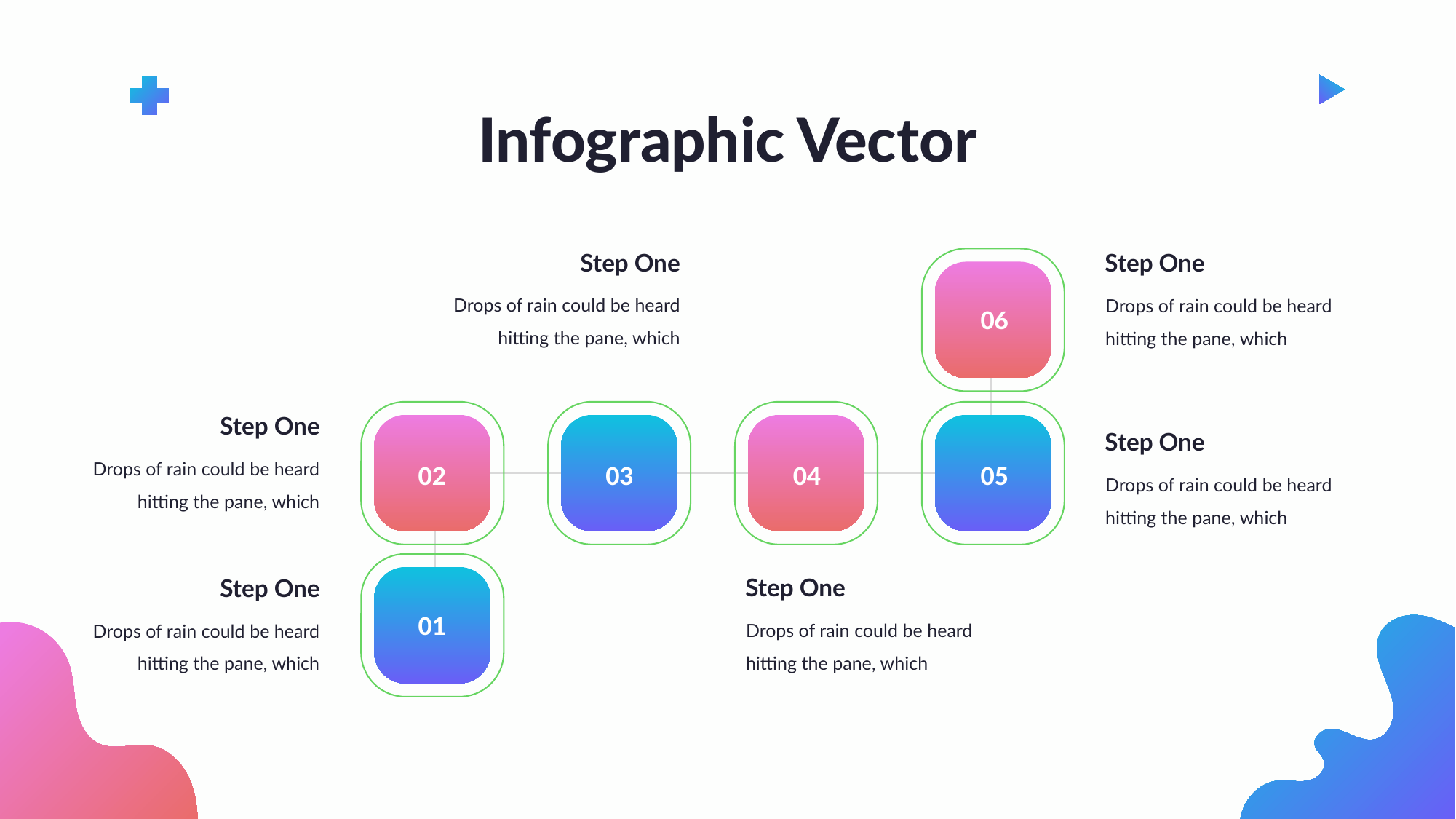

Infographic Vector
Step One
Step One

Drops of rain could be heard hitting the pane, which
Drops of rain could be heard hitting the pane, which
06

Step One

Step One
Drops of rain could be heard hitting the pane, which
02
03
04
05
Drops of rain could be heard hitting the pane, which

Step One
Step One

Drops of rain could be heard hitting the pane, which
Drops of rain could be heard hitting the pane, which
01